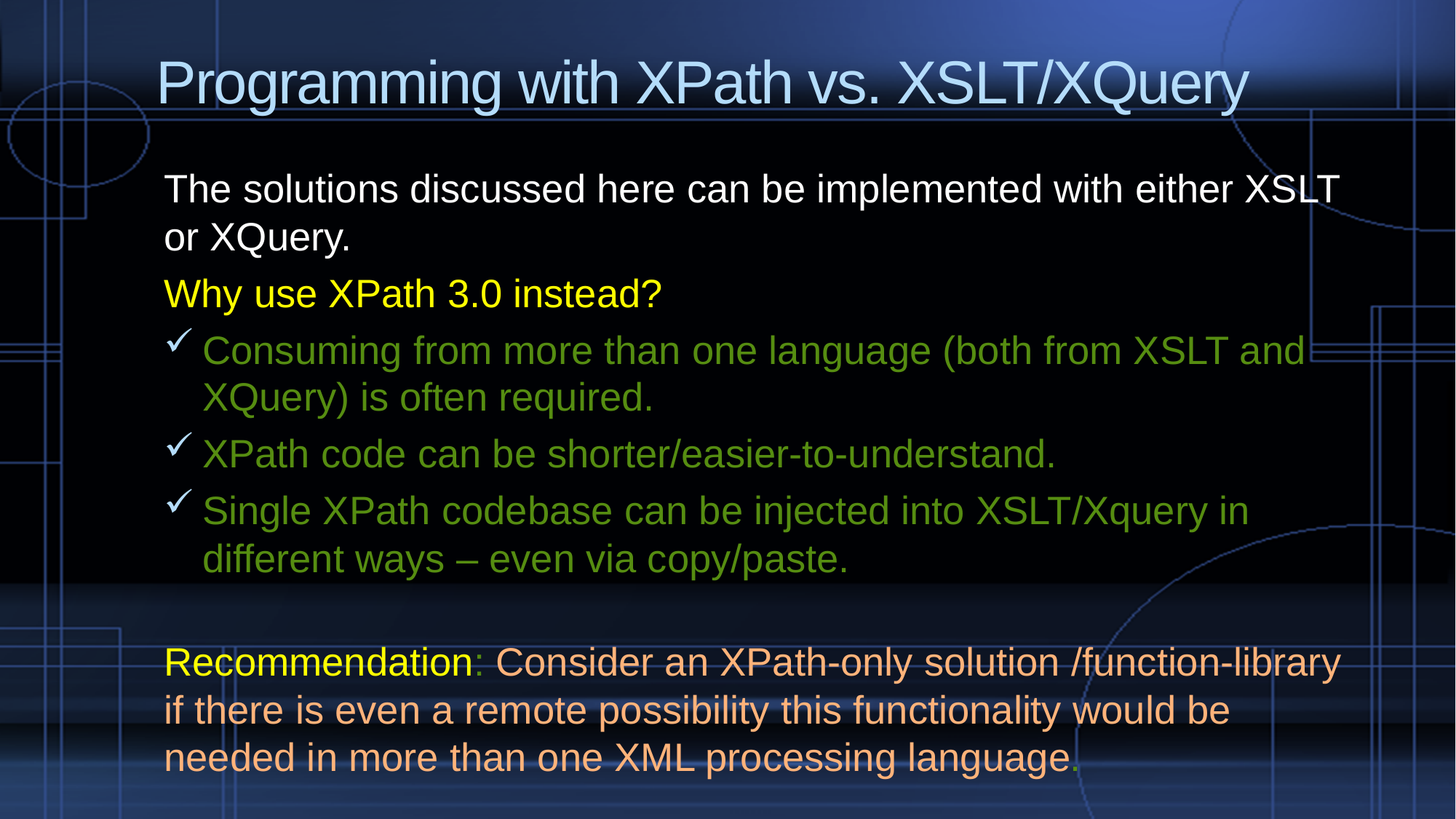

# Programming with XPath vs. XSLT/XQuery
The solutions discussed here can be implemented with either XSLT or XQuery.
Why use XPath 3.0 instead?
Consuming from more than one language (both from XSLT and XQuery) is often required.
XPath code can be shorter/easier-to-understand.
Single XPath codebase can be injected into XSLT/Xquery in different ways – even via copy/paste.
Recommendation: Consider an XPath-only solution /function-library if there is even a remote possibility this functionality would be needed in more than one XML processing language.